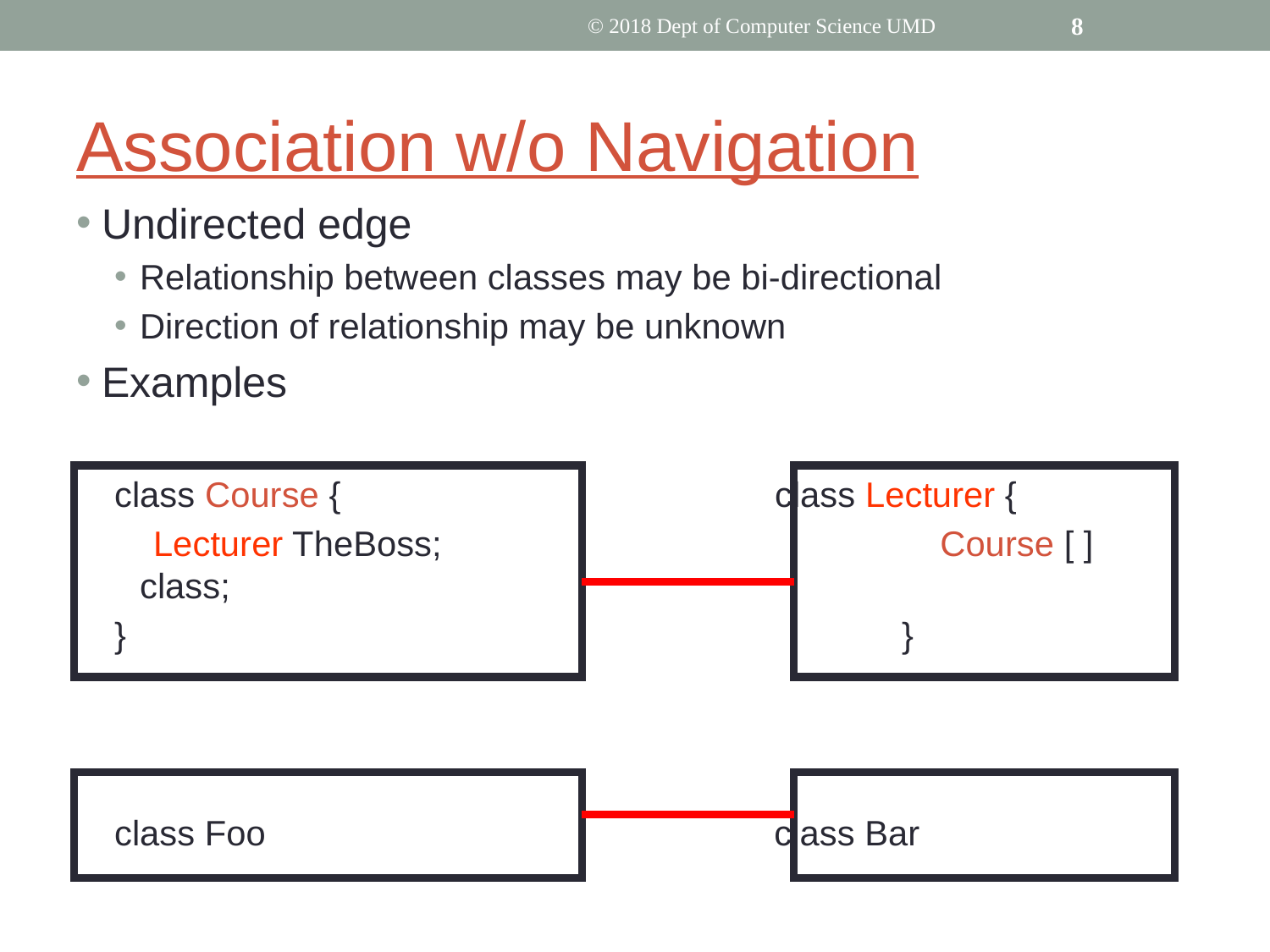

© 2018 Dept of Computer Science UMD
8
# Association w/o Navigation
Undirected edge
Relationship between classes may be bi-directional
Direction of relationship may be unknown
Examples

class Course {				class Lecturer {
    Lecturer TheBoss; 		    	                 Course [ ] class;
}			 				}

class Foo				             class Bar